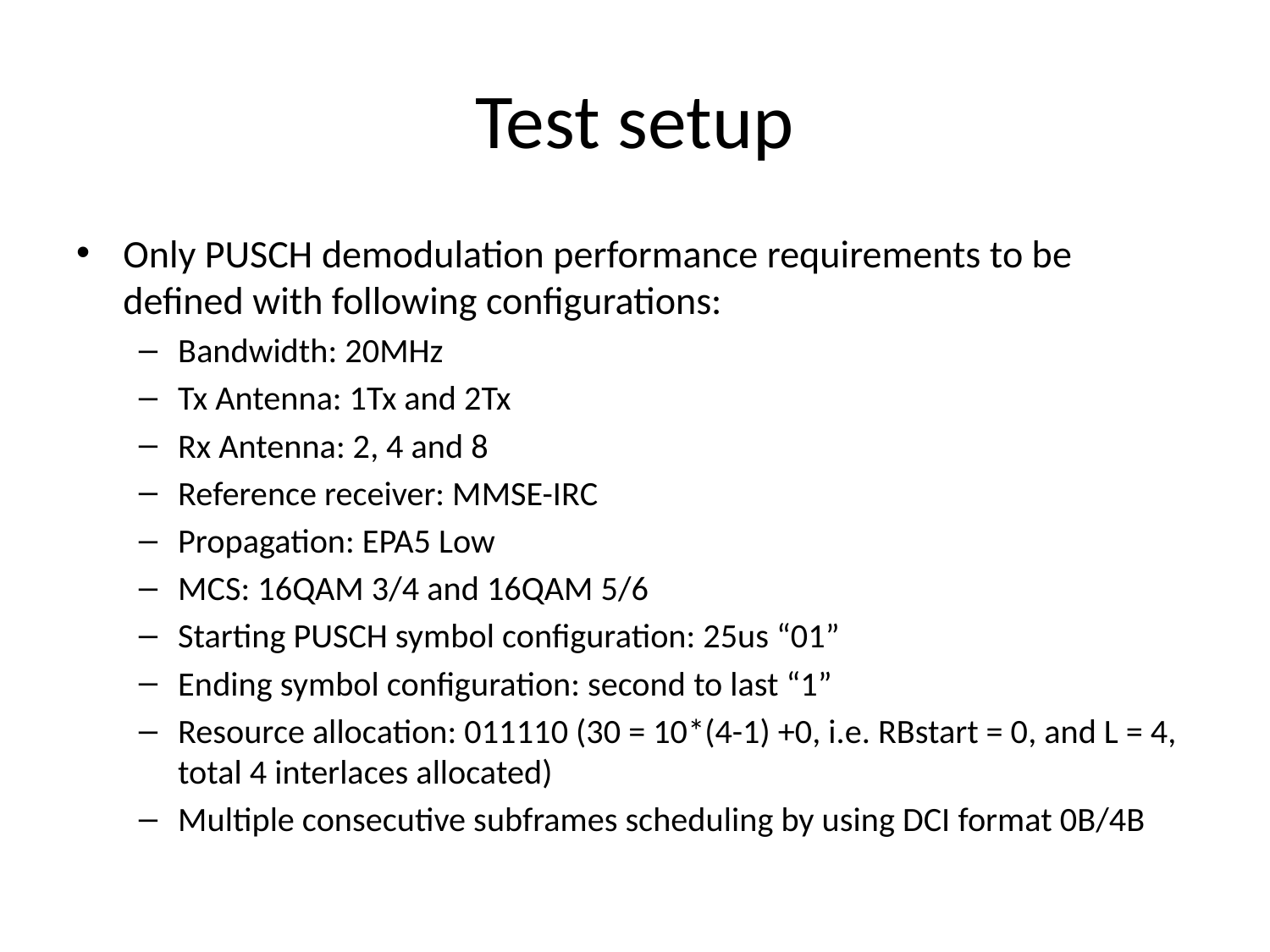

# Test setup
Only PUSCH demodulation performance requirements to be defined with following configurations:
Bandwidth: 20MHz
Tx Antenna: 1Tx and 2Tx
Rx Antenna: 2, 4 and 8
Reference receiver: MMSE-IRC
Propagation: EPA5 Low
MCS: 16QAM 3/4 and 16QAM 5/6
Starting PUSCH symbol configuration: 25us “01”
Ending symbol configuration: second to last “1”
Resource allocation: 011110 (30 = 10*(4-1) +0, i.e. RBstart = 0, and L = 4, total 4 interlaces allocated)
Multiple consecutive subframes scheduling by using DCI format 0B/4B